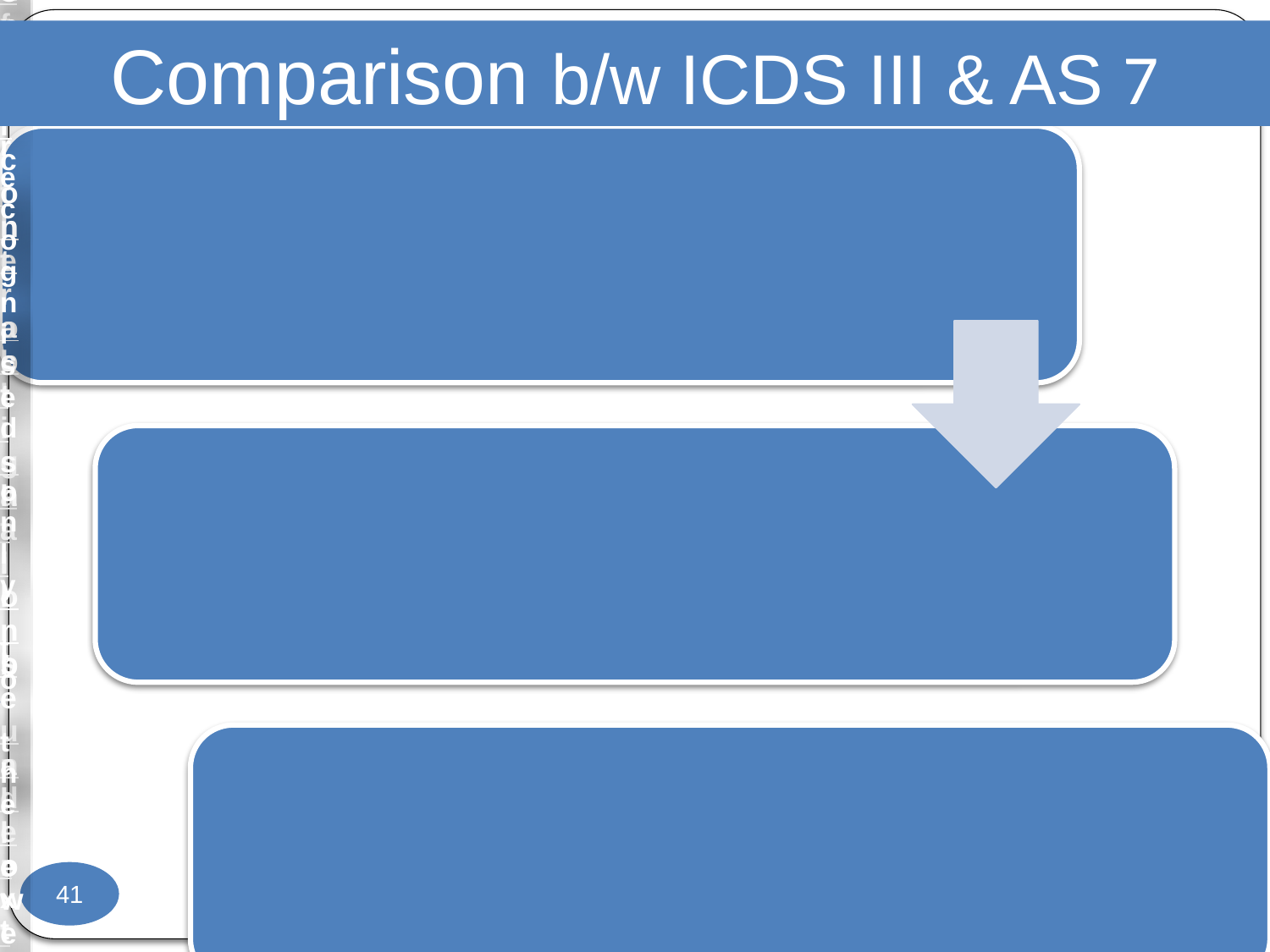

Comparison b/w ICDS III & AS 7

41